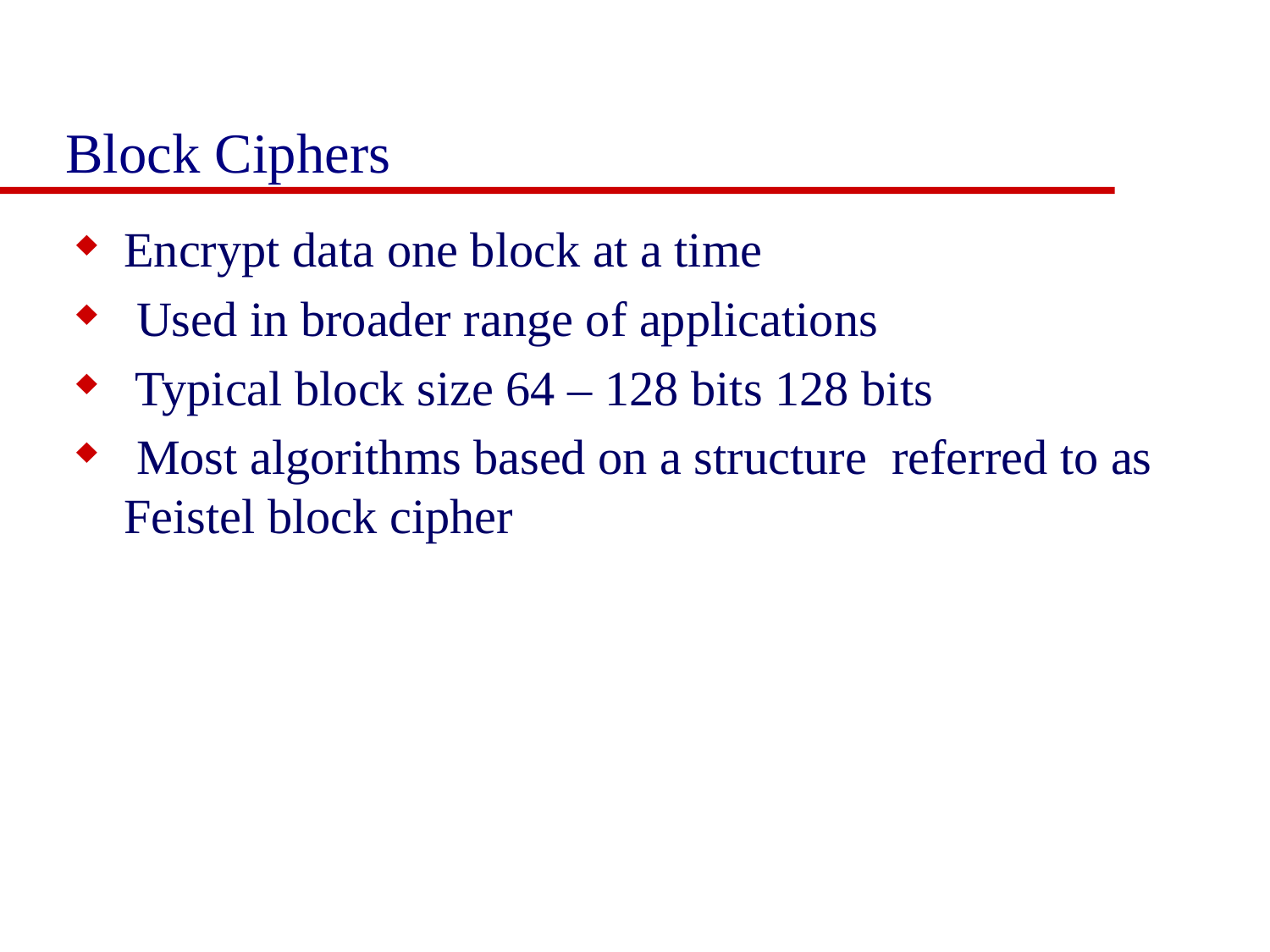

# Block Ciphers
Encrypt data one block at a time
 Used in broader range of applications
 Typical block size 64 – 128 bits 128 bits
 Most algorithms based on a structure  referred to as Feistel block cipher